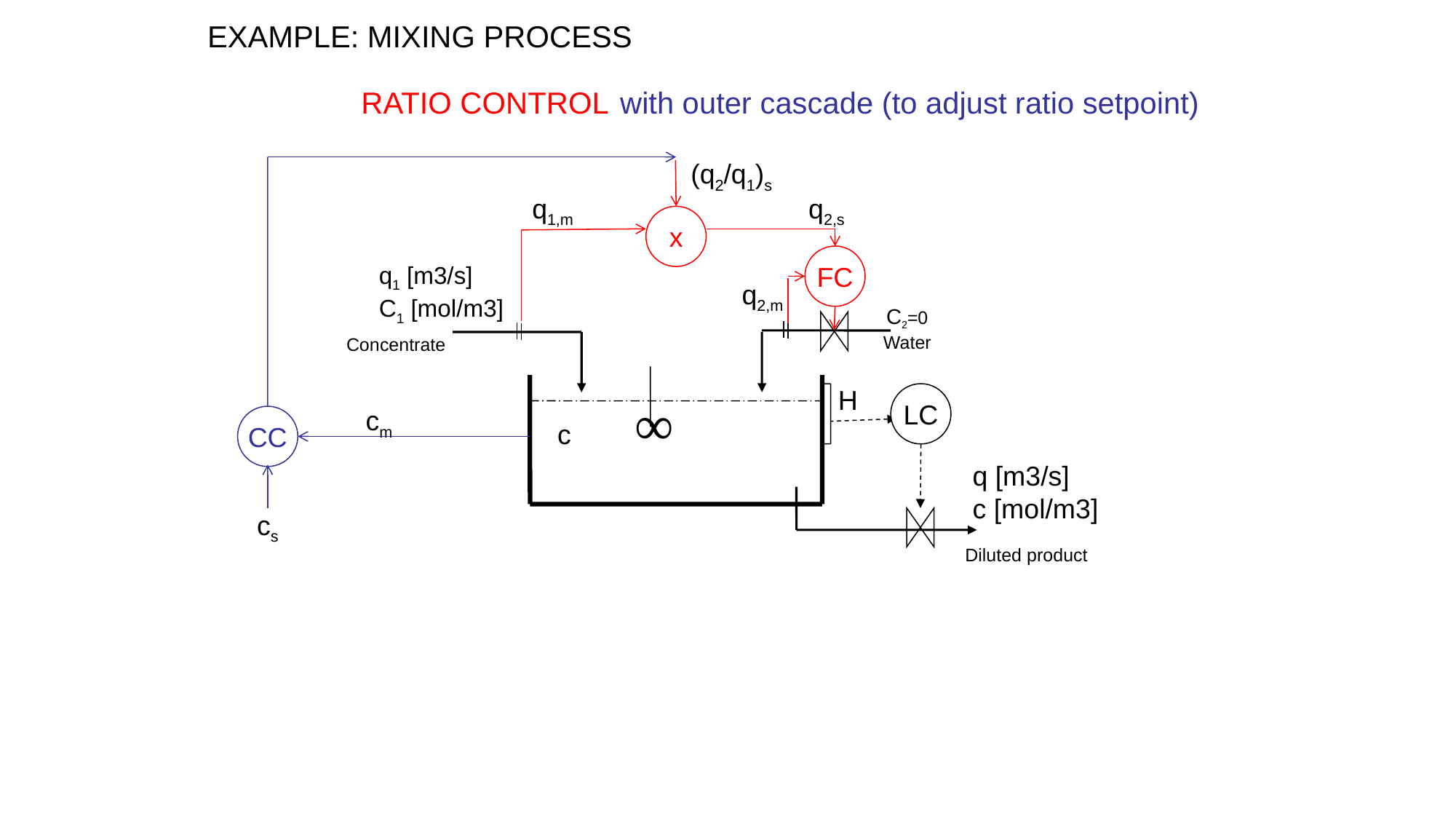

EXAMPLE: MIXING PROCESS
RATIO CONTROL
with outer cascade (to adjust ratio setpoint)
(q2/q1)s
q2,s
q1,m
x
FC
q1 [m3/s]
C1 [mol/m3]
q2,m
C2=0
Water

Concentrate

∞

H

LC
cm

CC
c

q [m3/s]
c [mol/m3]

cs

Diluted product